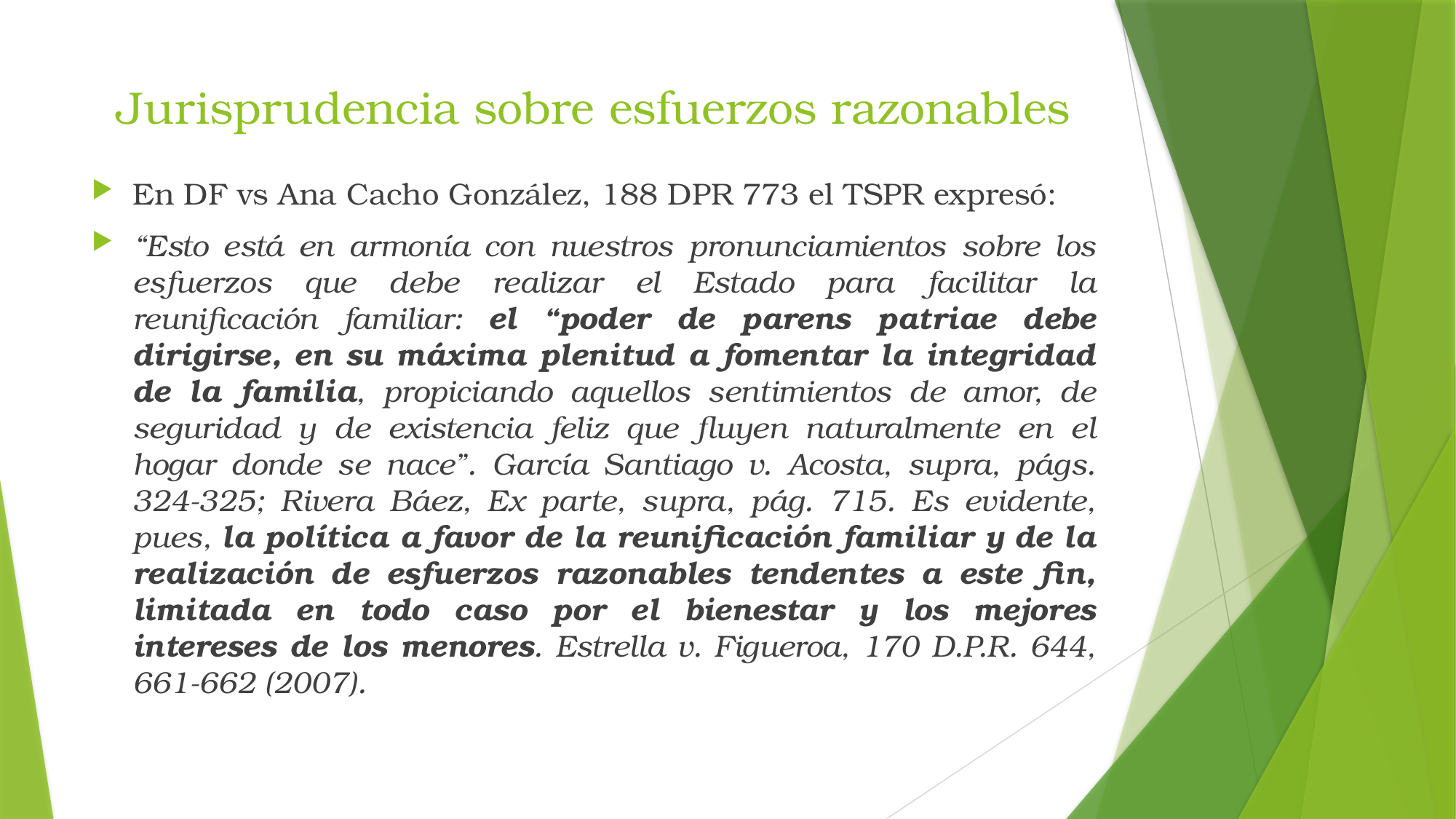

# Jurisprudencia sobre esfuerzos razonables
En DF vs Ana Cacho González, 188 DPR 773 el TSPR expresó:
“Esto está en armonía con nuestros pronunciamientos sobre los esfuerzos que debe realizar el Estado para facilitar la reunificación familiar: el “poder de parens patriae debe dirigirse, en su máxima plenitud a fomentar la integridad de la familia, propiciando aquellos sentimientos de amor, de seguridad y de existencia feliz que fluyen naturalmente en el hogar donde se nace”. García Santiago v. Acosta, supra, págs. 324-325; Rivera Báez, Ex parte, supra, pág. 715. Es evidente, pues, la política a favor de la reunificación familiar y de la realización de esfuerzos razonables tendentes a este fin, limitada en todo caso por el bienestar y los mejores intereses de los menores. Estrella v. Figueroa, 170 D.P.R. 644, 661-662 (2007).